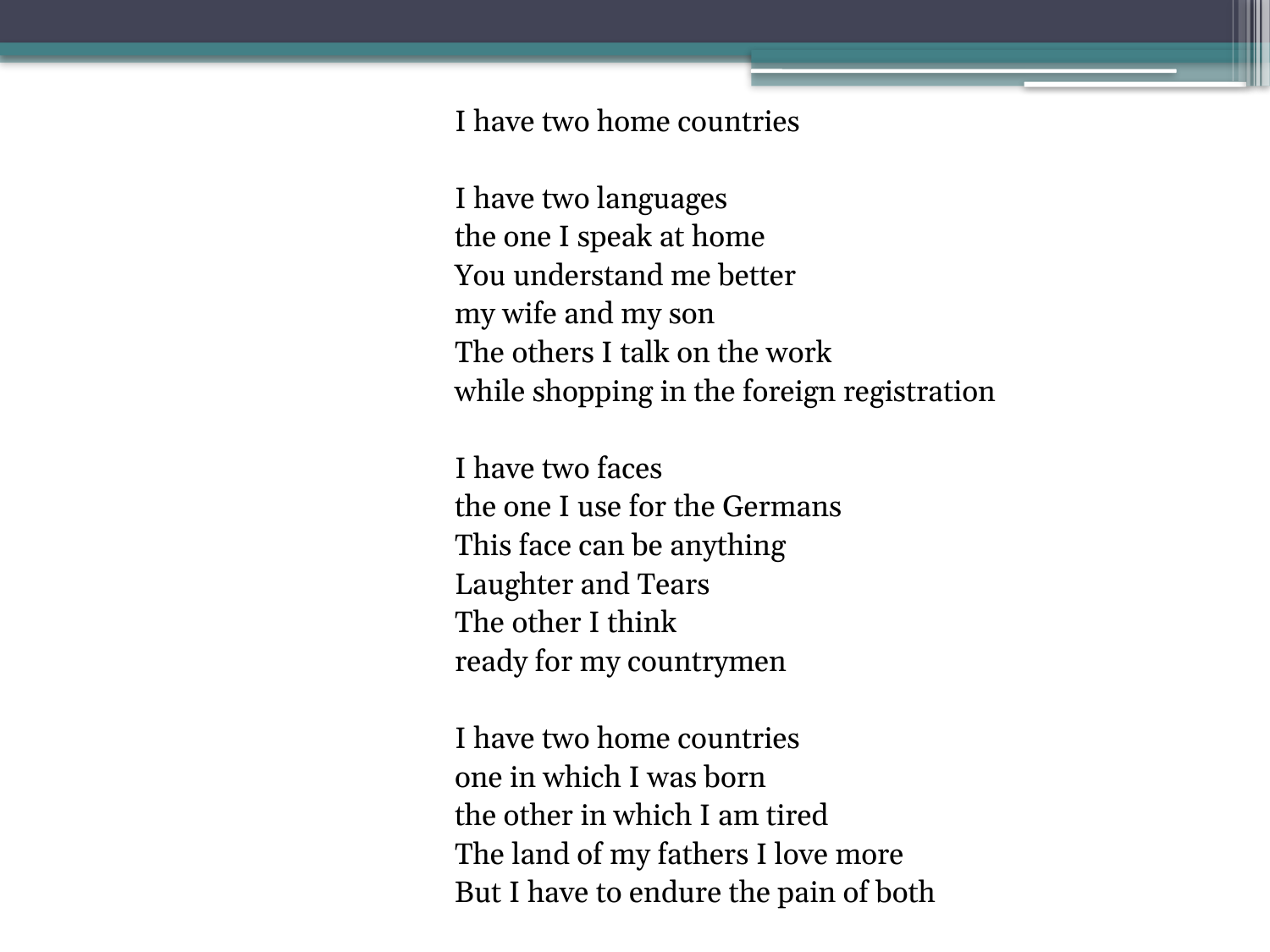

I have two home countries

I have two languages
the one I speak at home
You understand me better
my wife and my son
The others I talk on the work
while shopping in the foreign registration

I have two faces
the one I use for the Germans
This face can be anything
Laughter and Tears
The other I think
ready for my countrymen

I have two home countries
one in which I was born
the other in which I am tired
The land of my fathers I love more
But I have to endure the pain of both